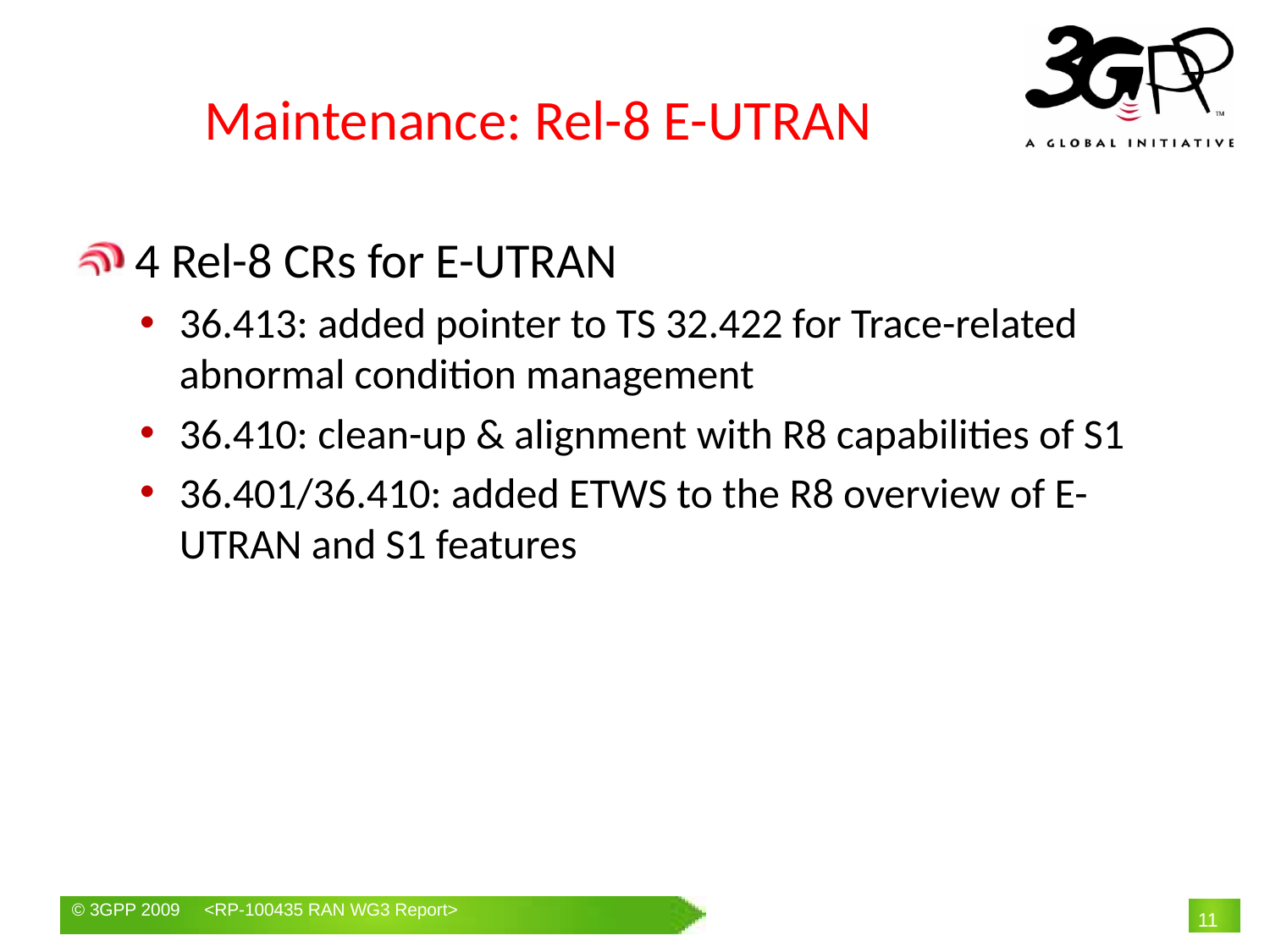

# Maintenance: Rel-8 E-UTRAN
 4 Rel-8 CRs for E-UTRAN
36.413: added pointer to TS 32.422 for Trace-related abnormal condition management
36.410: clean-up & alignment with R8 capabilities of S1
36.401/36.410: added ETWS to the R8 overview of E-UTRAN and S1 features
11